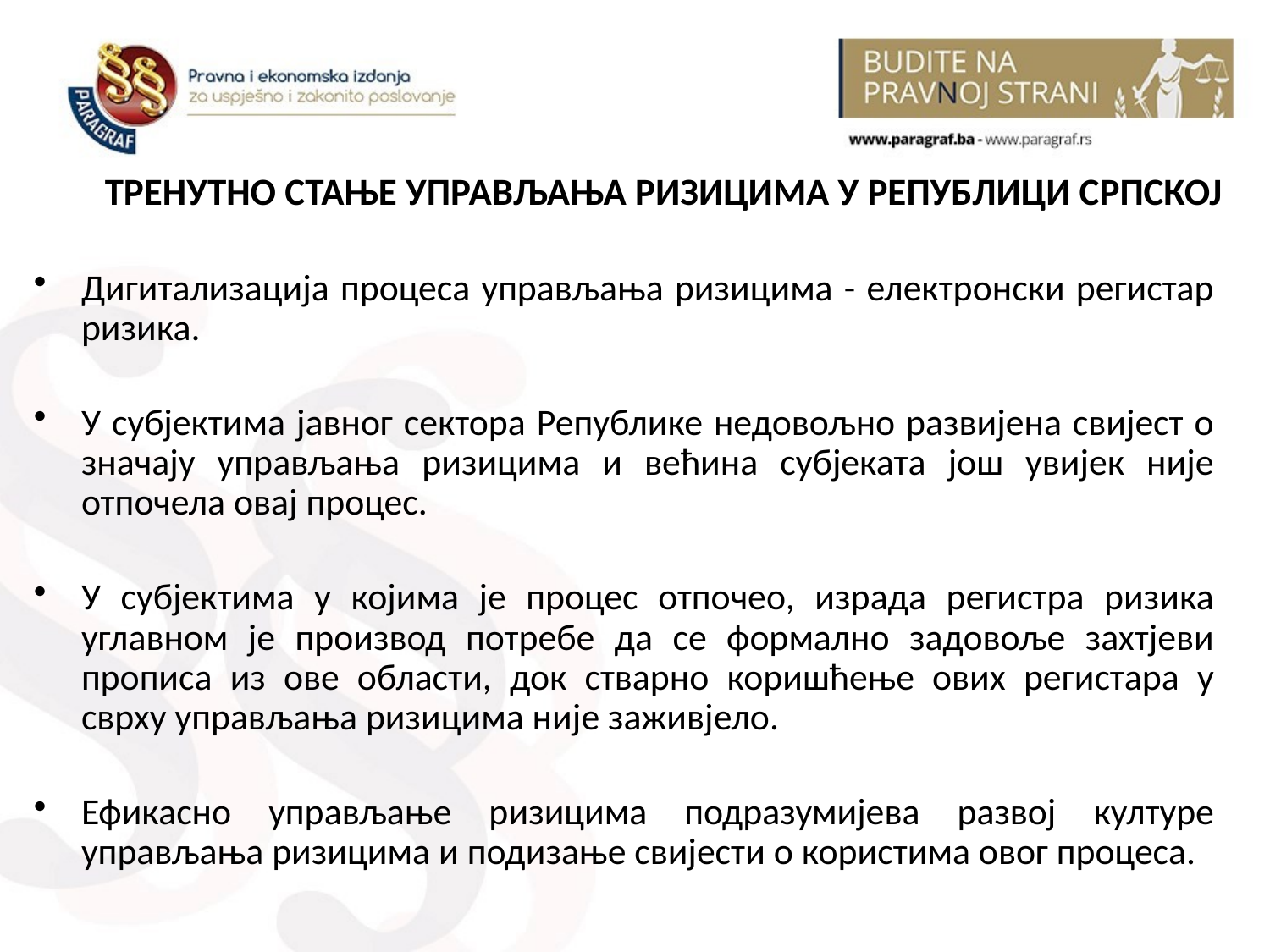

# ТРЕНУТНО СТАЊЕ УПРАВЉАЊА РИЗИЦИМА У РЕПУБЛИЦИ СРПСКОЈ
Дигитализација процеса управљања ризицима - електронски регистар ризика.

У субјектима јавног сектора Републике недовољно развијена свијест о значају управљања ризицима и већина субјеката још увијек није отпочела овај процес.

У субјектима у којима је процес отпочео, израда регистра ризика углавном је производ потребе да се формално задовоље захтјеви прописа из ове области, док стварно коришћење ових регистара у сврху управљања ризицима није заживјело.

Ефикасно управљање ризицима подразумијева развој културе управљања ризицима и подизање свијести о користима овог процеса.